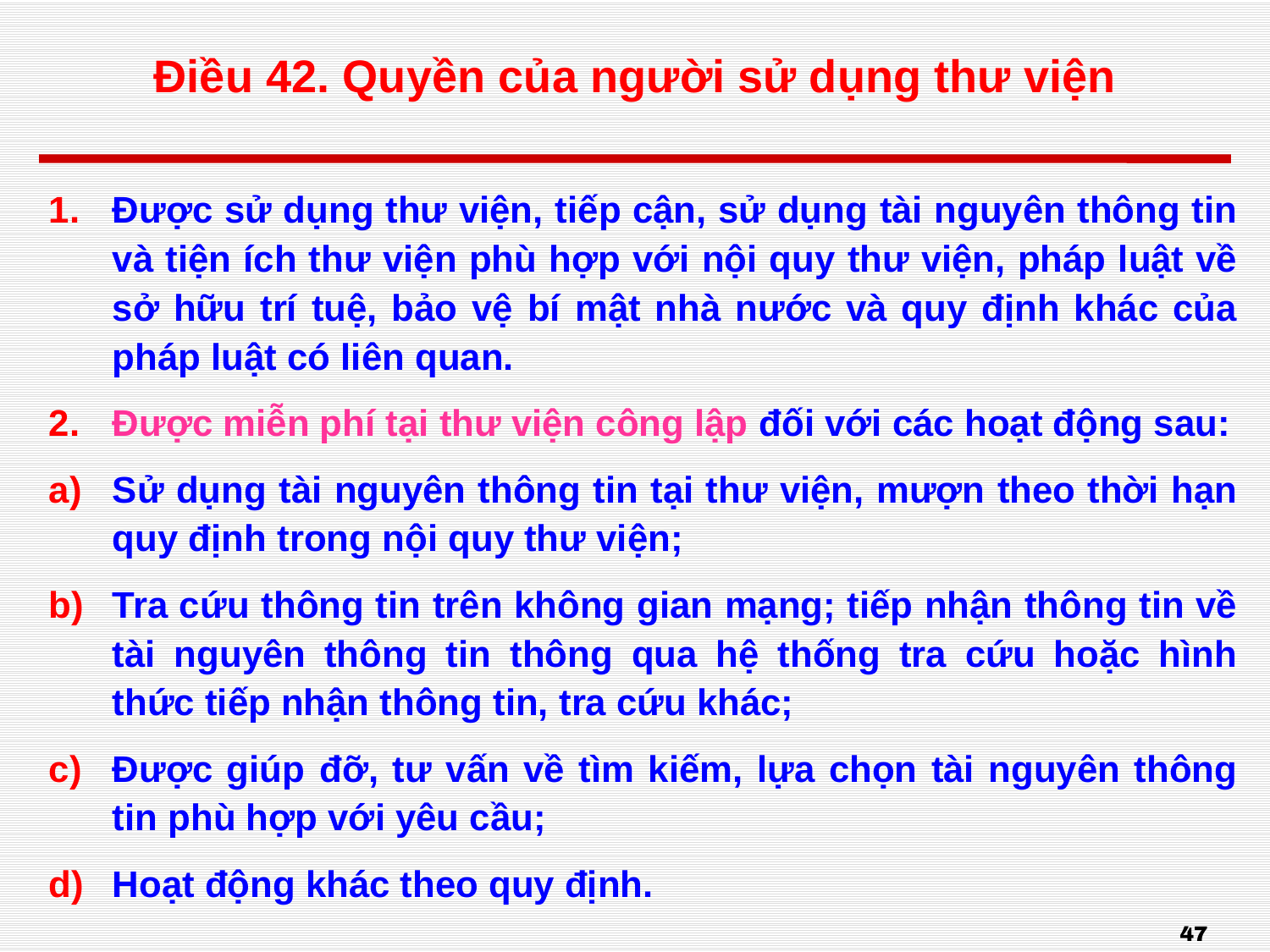

# Điều 42. Quyền của người sử dụng thư viện
Được sử dụng thư viện, tiếp cận, sử dụng tài nguyên thông tin và tiện ích thư viện phù hợp với nội quy thư viện, pháp luật về sở hữu trí tuệ, bảo vệ bí mật nhà nước và quy định khác của pháp luật có liên quan.
Được miễn phí tại thư viện công lập đối với các hoạt động sau:
Sử dụng tài nguyên thông tin tại thư viện, mượn theo thời hạn quy định trong nội quy thư viện;
Tra cứu thông tin trên không gian mạng; tiếp nhận thông tin về tài nguyên thông tin thông qua hệ thống tra cứu hoặc hình thức tiếp nhận thông tin, tra cứu khác;
Được giúp đỡ, tư vấn về tìm kiếm, lựa chọn tài nguyên thông tin phù hợp với yêu cầu;
Hoạt động khác theo quy định.